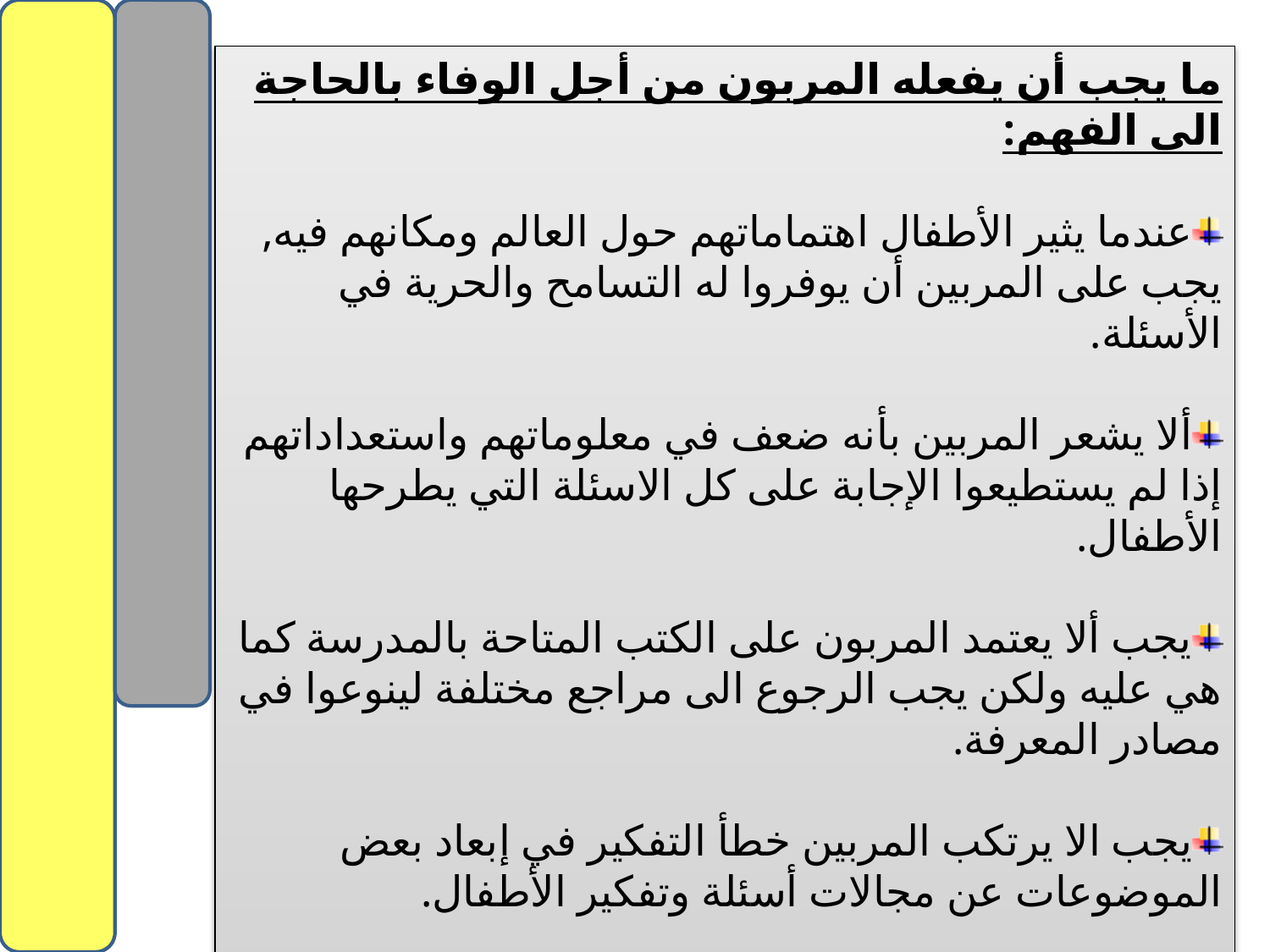

ما يجب أن يفعله المربون من أجل الوفاء بالحاجة الى الفهم:

عندما يثير الأطفال اهتماماتهم حول العالم ومكانهم فيه, يجب على المربين أن يوفروا له التسامح والحرية في الأسئلة.

ألا يشعر المربين بأنه ضعف في معلوماتهم واستعداداتهم إذا لم يستطيعوا الإجابة على كل الاسئلة التي يطرحها الأطفال.

يجب ألا يعتمد المربون على الكتب المتاحة بالمدرسة كما هي عليه ولكن يجب الرجوع الى مراجع مختلفة لينوعوا في مصادر المعرفة.

يجب الا يرتكب المربين خطأ التفكير في إبعاد بعض الموضوعات عن مجالات أسئلة وتفكير الأطفال.

ألا يبدي المربون أي ملاحظات عن الطبيعة السخيفة أو الساذجة لبعض الاسئلة.